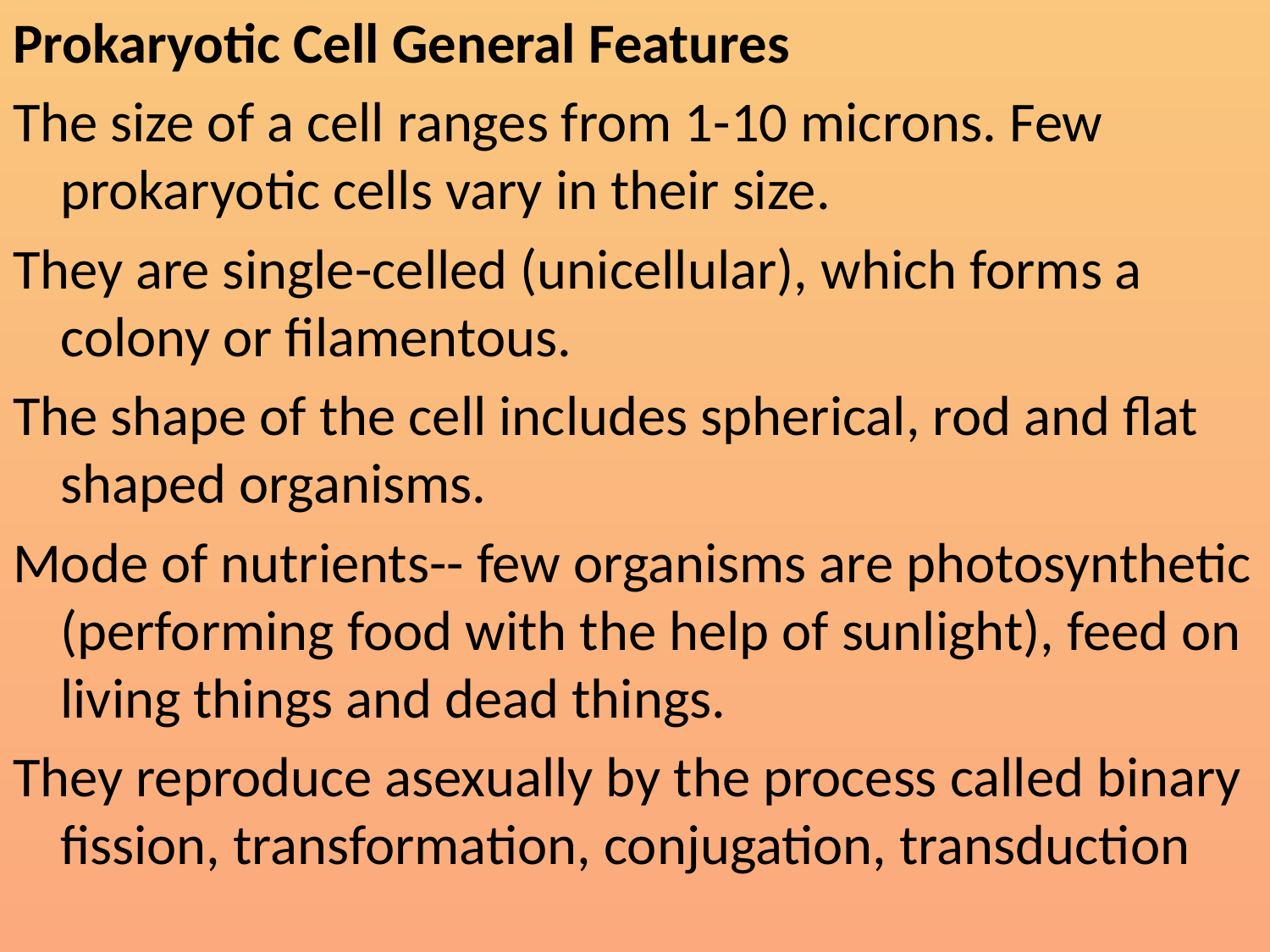

Prokaryotic Cell General Features
The size of a cell ranges from 1-10 microns. Few prokaryotic cells vary in their size.
They are single-celled (unicellular), which forms a colony or filamentous.
The shape of the cell includes spherical, rod and flat shaped organisms.
Mode of nutrients-- few organisms are photosynthetic (performing food with the help of sunlight), feed on living things and dead things.
They reproduce asexually by the process called binary fission, transformation, conjugation, transduction
#